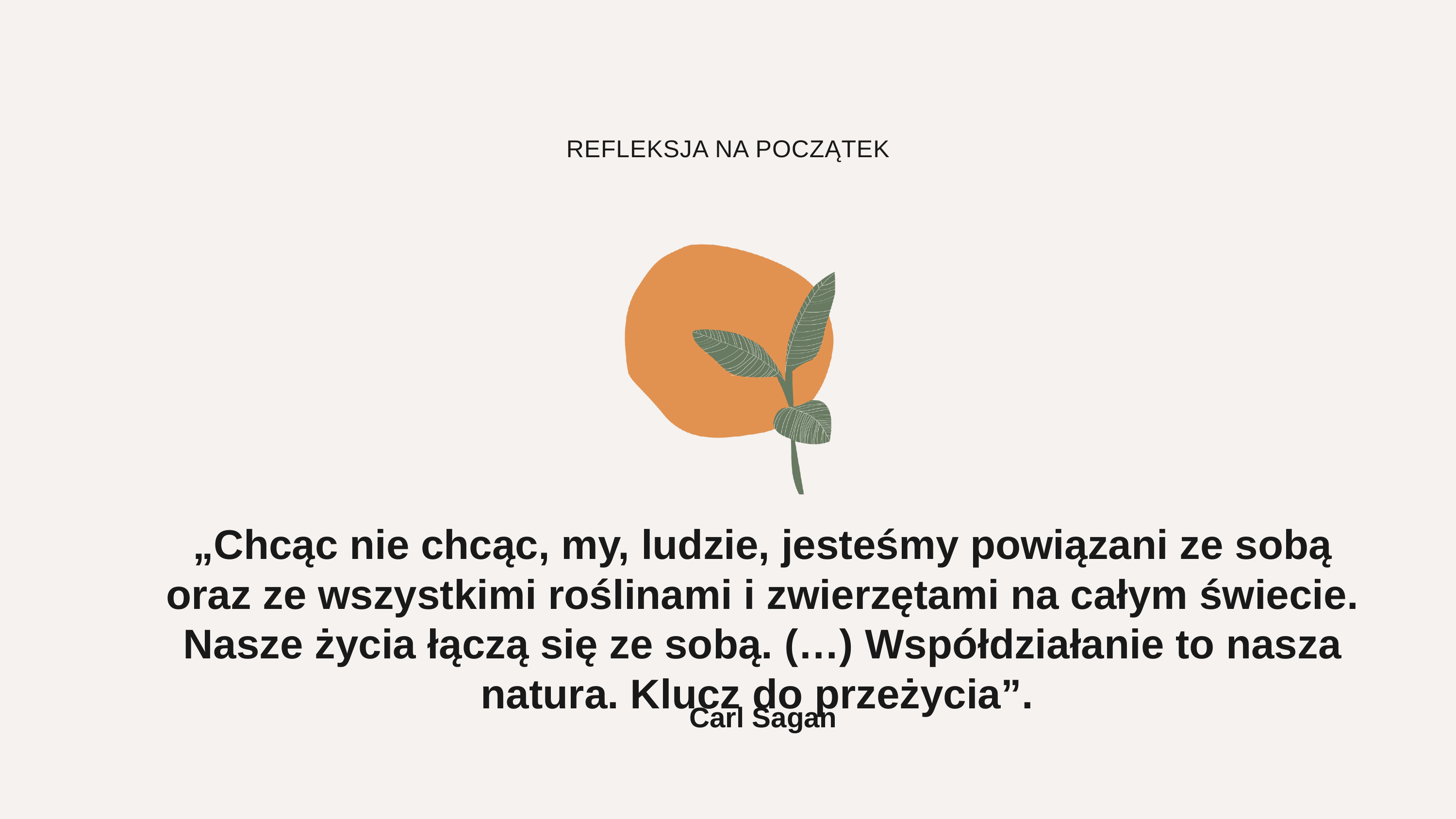

REFLEKSJA NA POCZĄTEK

„Chcąc nie chcąc, my, ludzie, jesteśmy powiązani ze sobą oraz ze wszystkimi roślinami i zwierzętami na całym świecie. Nasze życia łączą się ze sobą. (…) Współdziałanie to nasza natura. Klucz do przeżycia”.
Carl Sagan